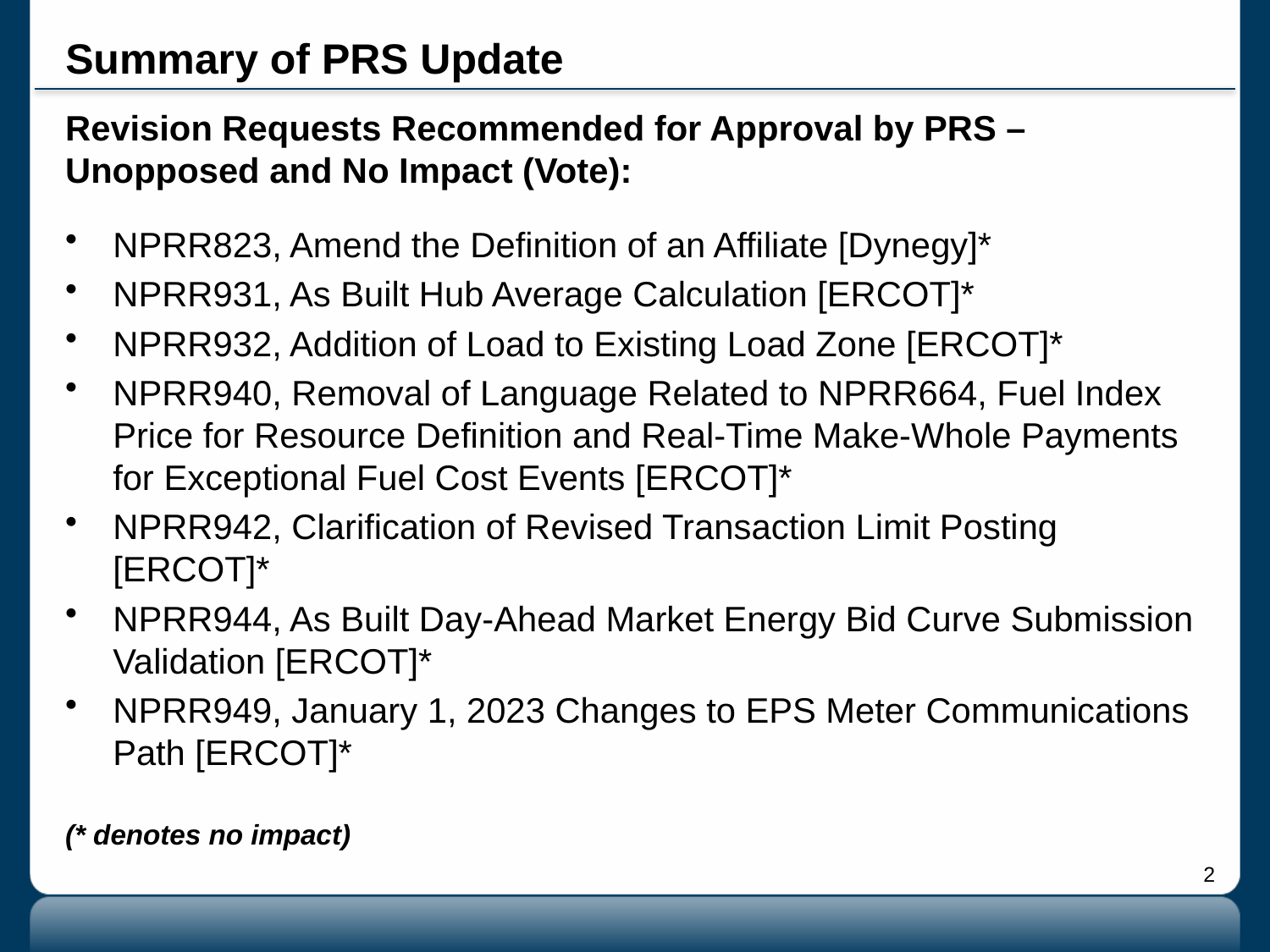

# Summary of PRS Update
Revision Requests Recommended for Approval by PRS – Unopposed and No Impact (Vote):

NPRR823, Amend the Definition of an Affiliate [Dynegy]*
NPRR931, As Built Hub Average Calculation [ERCOT]*
NPRR932, Addition of Load to Existing Load Zone [ERCOT]*
NPRR940, Removal of Language Related to NPRR664, Fuel Index Price for Resource Definition and Real-Time Make-Whole Payments for Exceptional Fuel Cost Events [ERCOT]*
NPRR942, Clarification of Revised Transaction Limit Posting [ERCOT]*
NPRR944, As Built Day-Ahead Market Energy Bid Curve Submission Validation [ERCOT]*
NPRR949, January 1, 2023 Changes to EPS Meter Communications Path [ERCOT]*

(* denotes no impact)